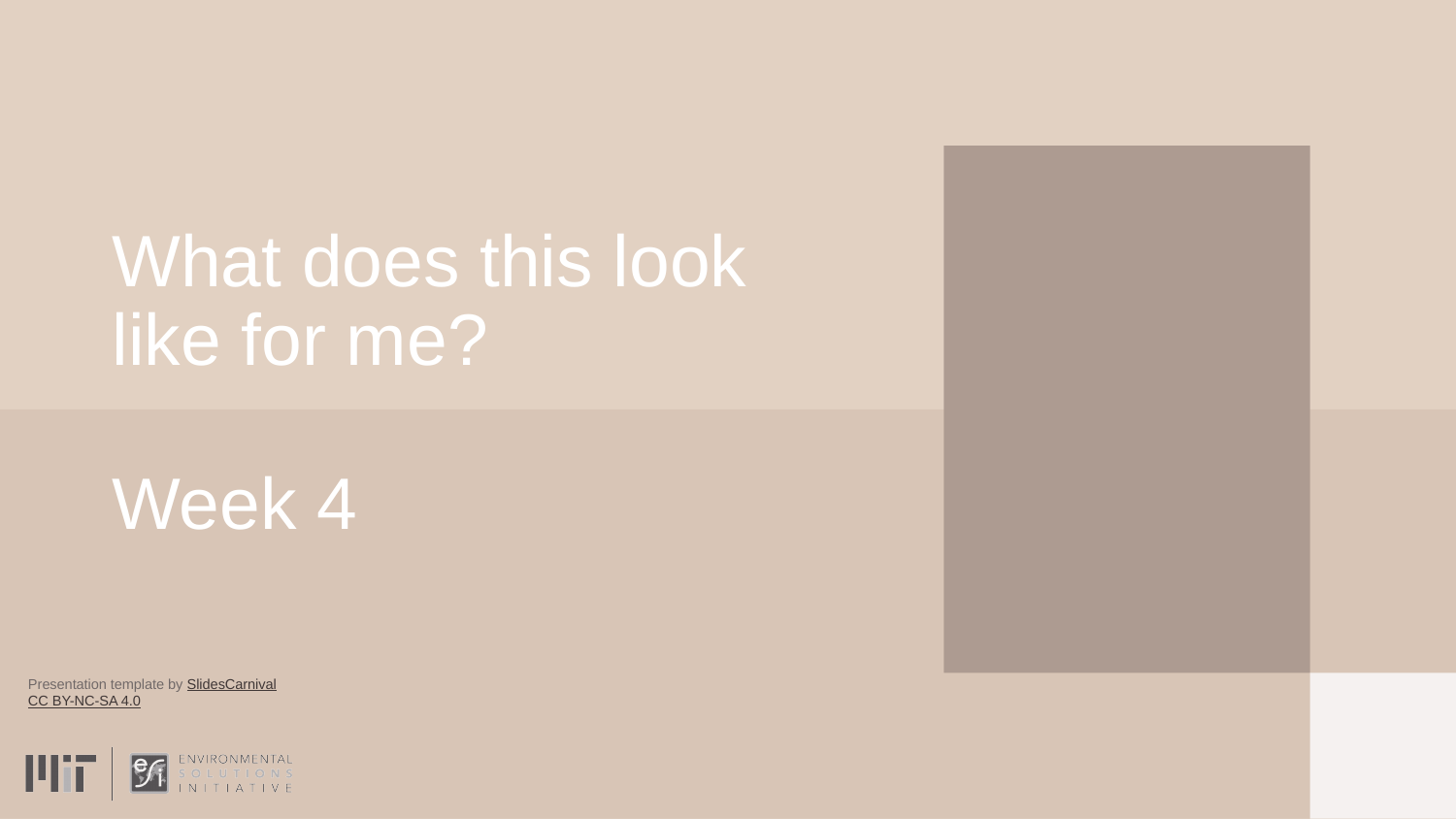

# What does this look like for me?
Week 4